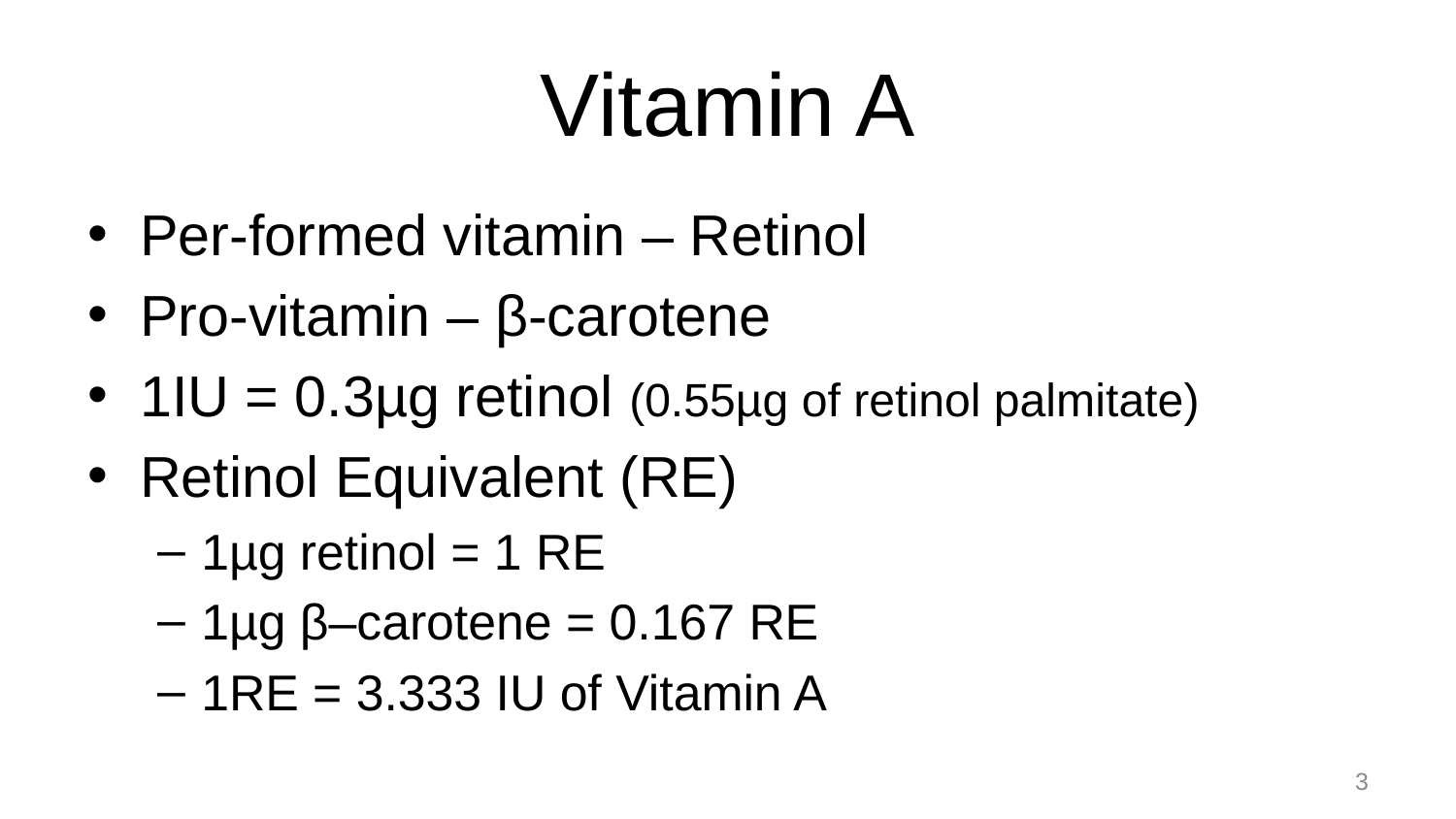

# Vitamin A
Per-formed vitamin – Retinol
Pro-vitamin – β-carotene
1IU = 0.3µg retinol (0.55µg of retinol palmitate)
Retinol Equivalent (RE)
1µg retinol = 1 RE
1µg β–carotene = 0.167 RE
1RE = 3.333 IU of Vitamin A

3